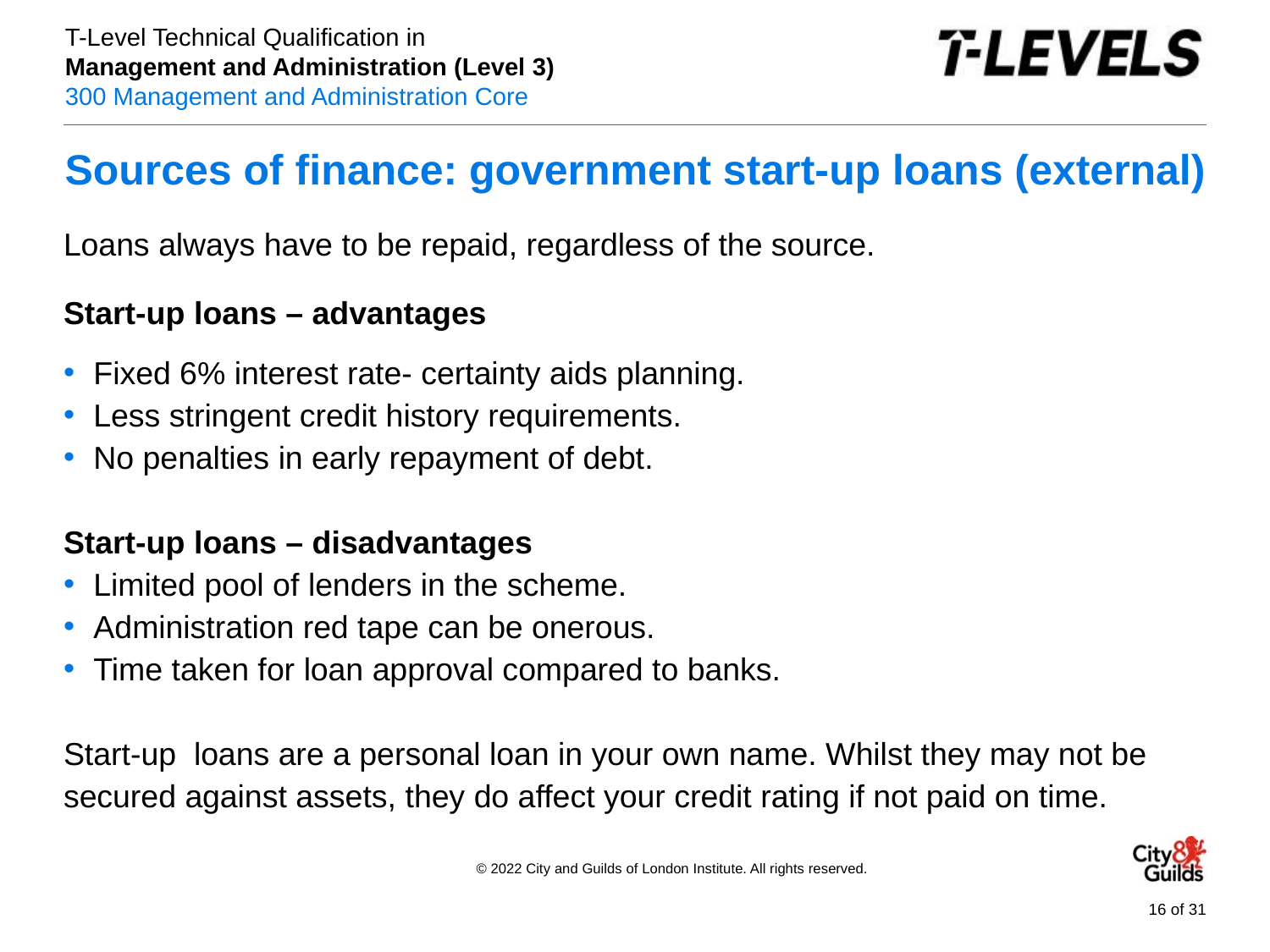

# Sources of finance: government start-up loans (external)
Loans always have to be repaid, regardless of the source.
Start-up loans – advantages
Fixed 6% interest rate- certainty aids planning.
Less stringent credit history requirements.
No penalties in early repayment of debt.

Start-up loans – disadvantages
Limited pool of lenders in the scheme.
Administration red tape can be onerous.
Time taken for loan approval compared to banks.

Start-up  loans are a personal loan in your own name. Whilst they may not be secured against assets, they do affect your credit rating if not paid on time.